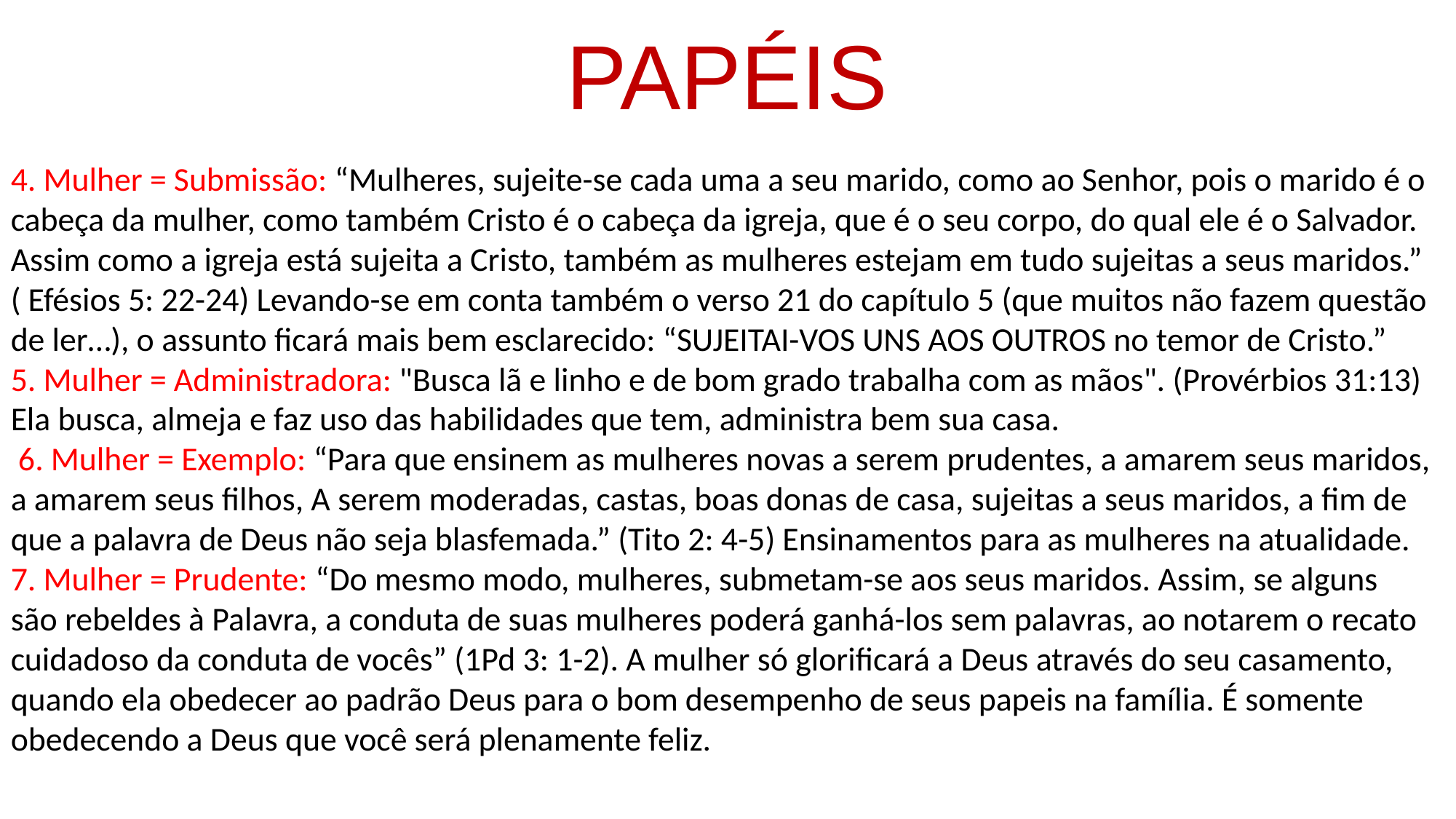

4. Mulher = Submissão: “Mulheres, sujeite-se cada uma a seu marido, como ao Senhor, pois o marido é o cabeça da mulher, como também Cristo é o cabeça da igreja, que é o seu corpo, do qual ele é o Salvador. Assim como a igreja está sujeita a Cristo, também as mulheres estejam em tudo sujeitas a seus maridos.” ( Efésios 5: 22-24) Levando-se em conta também o verso 21 do capítulo 5 (que muitos não fazem questão de ler…), o assunto ficará mais bem esclarecido: “SUJEITAI-VOS UNS AOS OUTROS no temor de Cristo.”
5. Mulher = Administradora: "Busca lã e linho e de bom grado trabalha com as mãos". (Provérbios 31:13) Ela busca, almeja e faz uso das habilidades que tem, administra bem sua casa.
 6. Mulher = Exemplo: “Para que ensinem as mulheres novas a serem prudentes, a amarem seus maridos, a amarem seus filhos, A serem moderadas, castas, boas donas de casa, sujeitas a seus maridos, a fim de que a palavra de Deus não seja blasfemada.” (Tito 2: 4-5) Ensinamentos para as mulheres na atualidade.
7. Mulher = Prudente: “Do mesmo modo, mulheres, submetam-se aos seus maridos. Assim, se alguns são rebeldes à Palavra, a conduta de suas mulheres poderá ganhá-los sem palavras, ao notarem o recato cuidadoso da conduta de vocês” (1Pd 3: 1-2). A mulher só glorificará a Deus através do seu casamento, quando ela obedecer ao padrão Deus para o bom desempenho de seus papeis na família. É somente obedecendo a Deus que você será plenamente feliz.
PAPÉIS